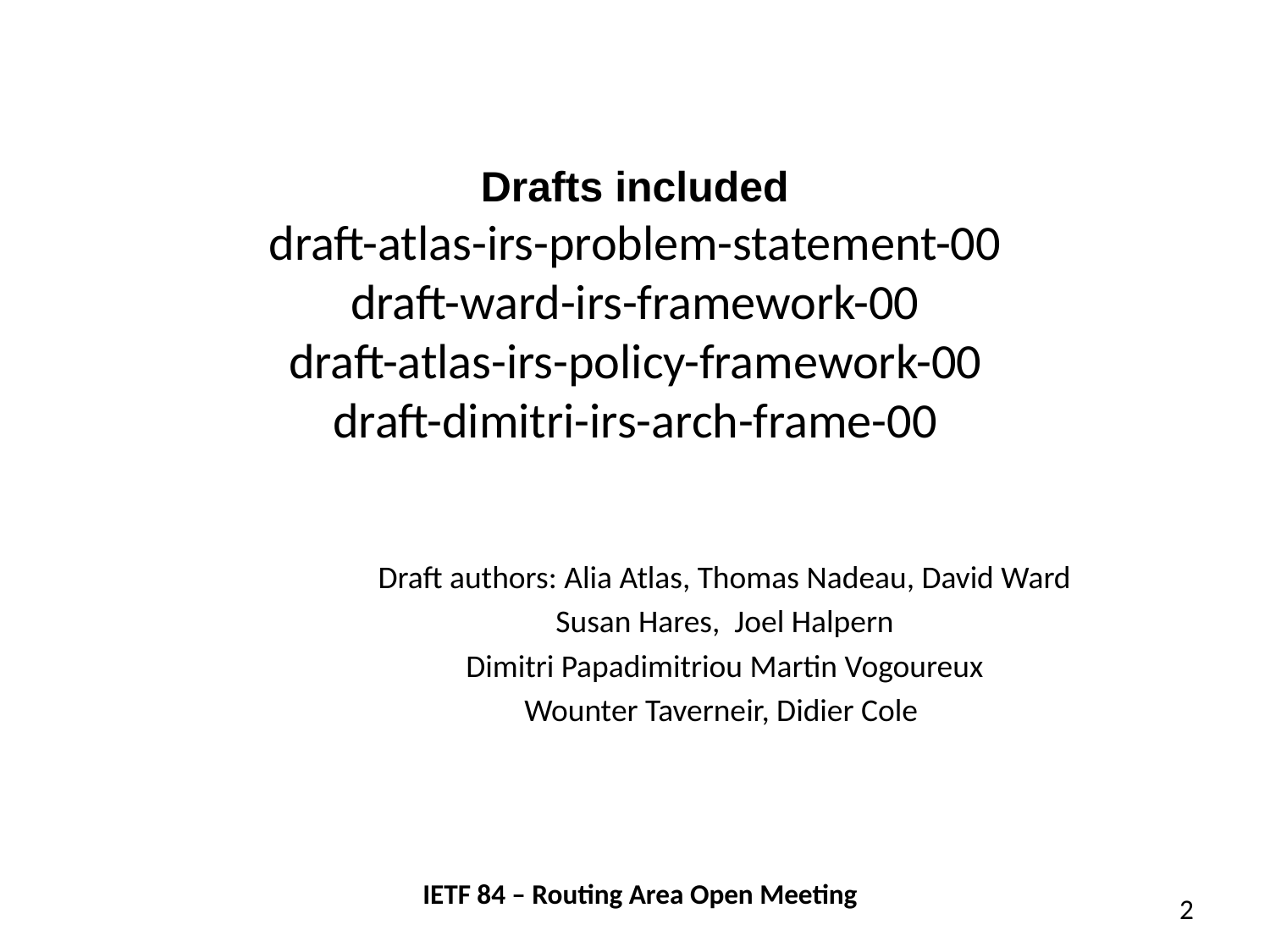

# Drafts included draft-atlas-irs-problem-statement-00 draft-ward-irs-framework-00 draft-atlas-irs-policy-framework-00 draft-dimitri-irs-arch-frame-00
Draft authors: Alia Atlas, Thomas Nadeau, David Ward
Susan Hares,  Joel Halpern
Dimitri Papadimitriou Martin Vogoureux
Wounter Taverneir, Didier Cole
IETF 84 – Routing Area Open Meeting
2